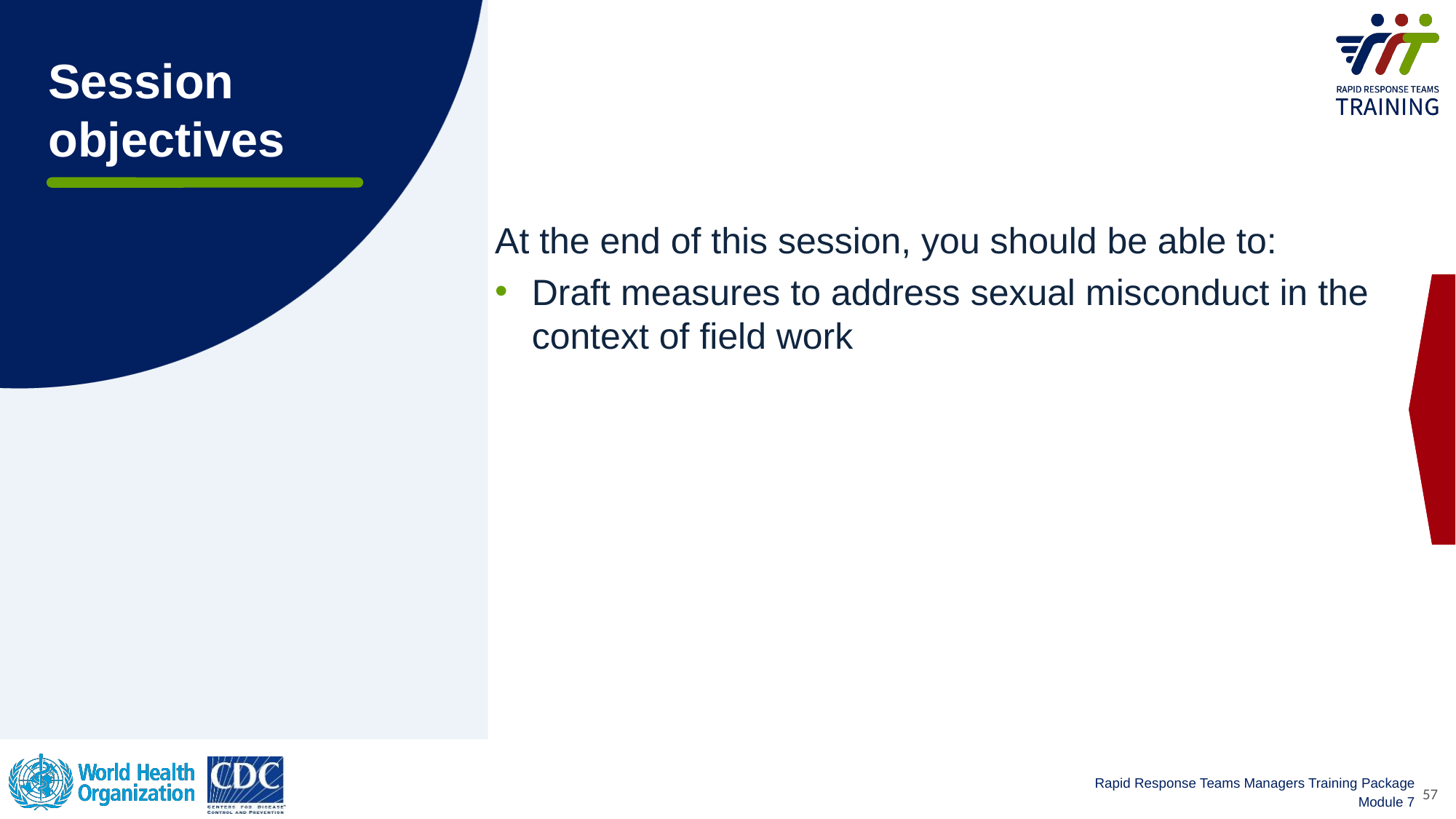

Session objectives
At the end of this session, you should be able to:
Draft measures to address sexual misconduct in the context of field work

57